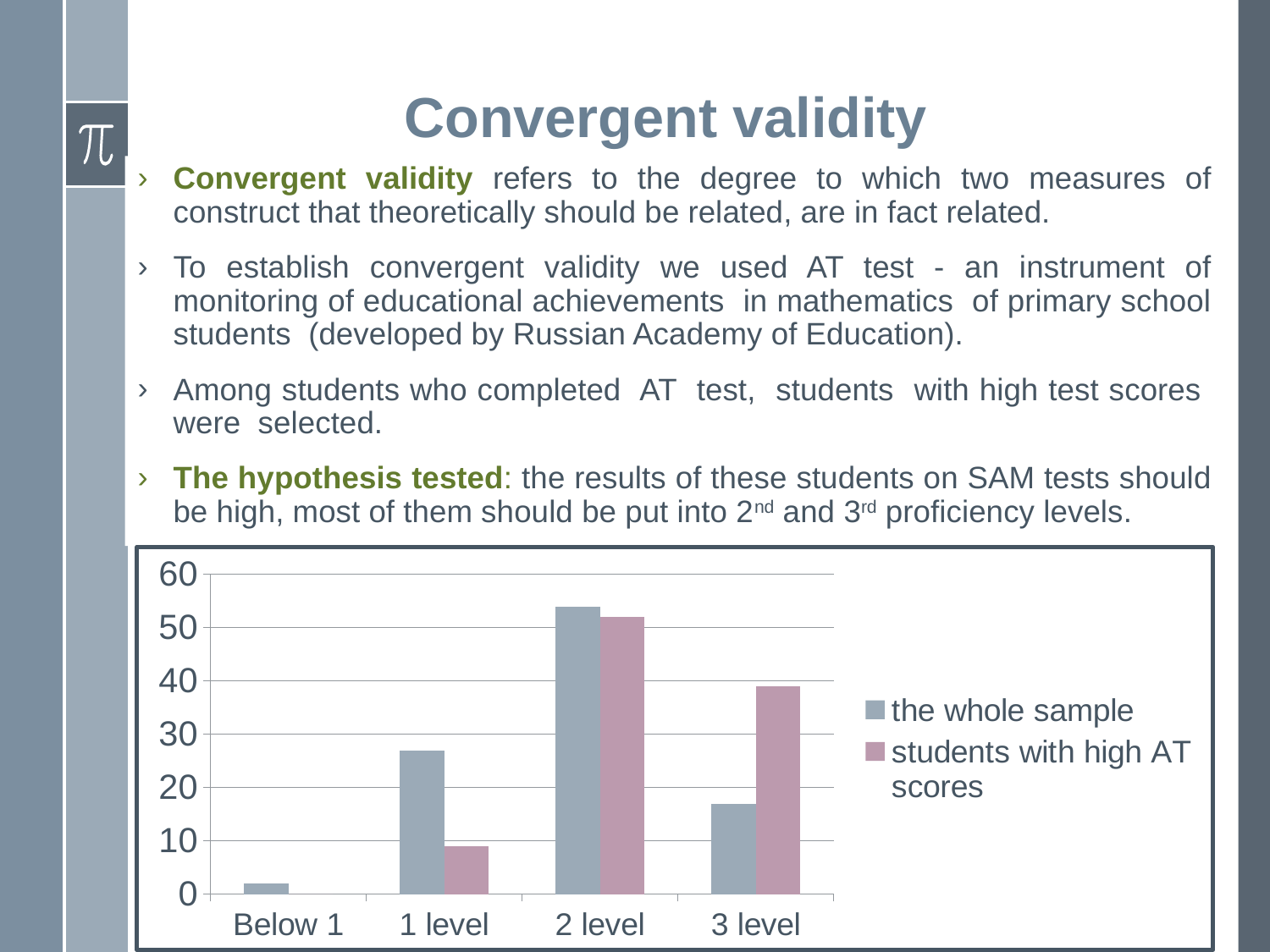

# Convergent validity
Convergent validity refers to the degree to which two measures of construct that theoretically should be related, are in fact related.
To establish convergent validity we used AT test - an instrument of monitoring of educational achievements  in mathematics  of primary school students  (developed by Russian Academy of Education).
Among students who completed  AT  test,  students  with high test scores  were  selected.
The hypothesis tested: the results of these students on SAM tests should be high, most of them should be put into 2nd and 3rd proficiency levels.

### Chart

| Category | the whole sample | students with high AT scores  |
|---|---|---|
| Below 1 | 2.0 | 0.0 |
| 1 level | 27.0 | 9.0 |
| 2 level | 54.0 | 52.0 |
| 3 level | 17.0 | 39.0 |